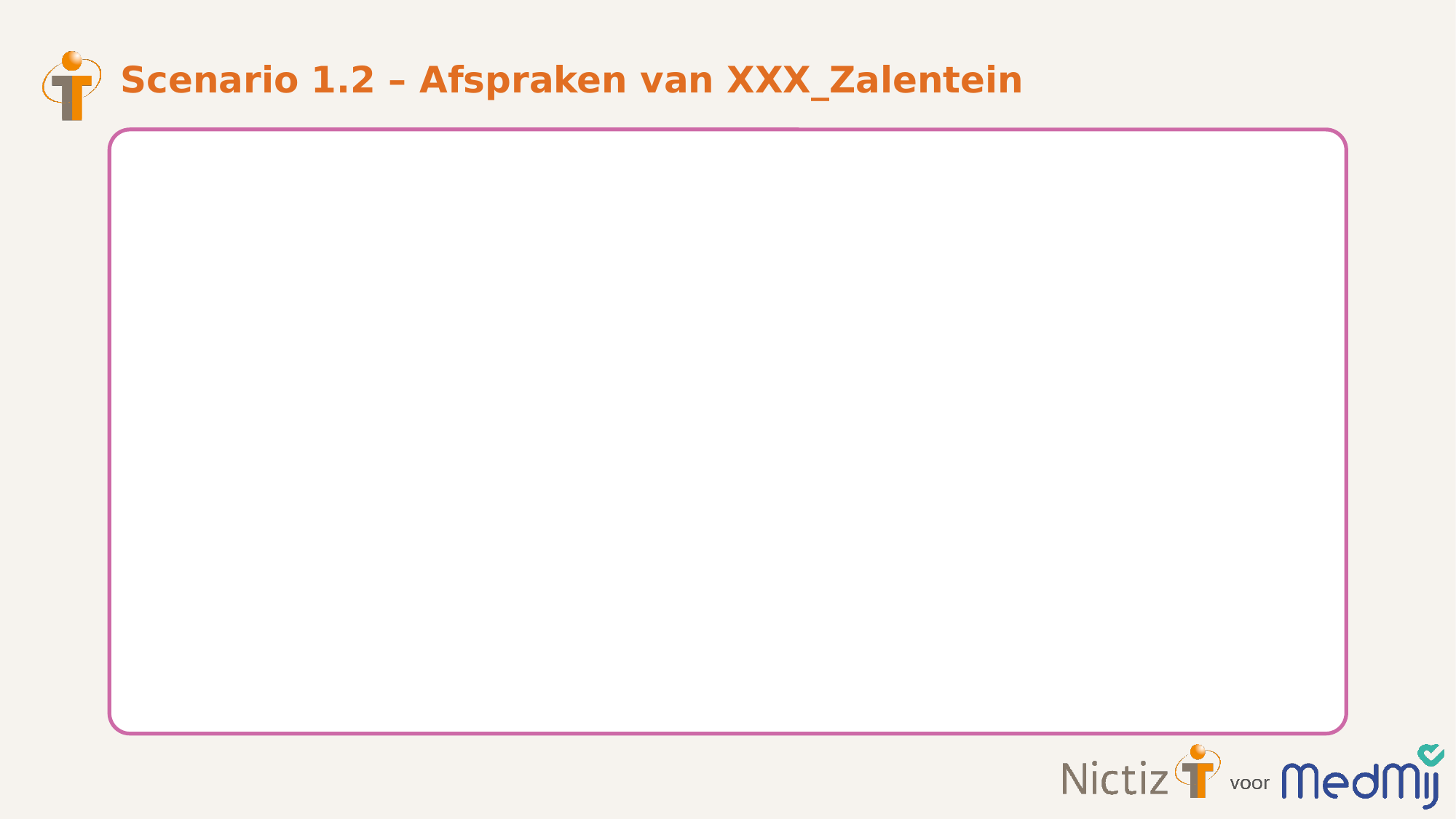

# Scenario 1.2 – Afspraken van XXX_Zalentein